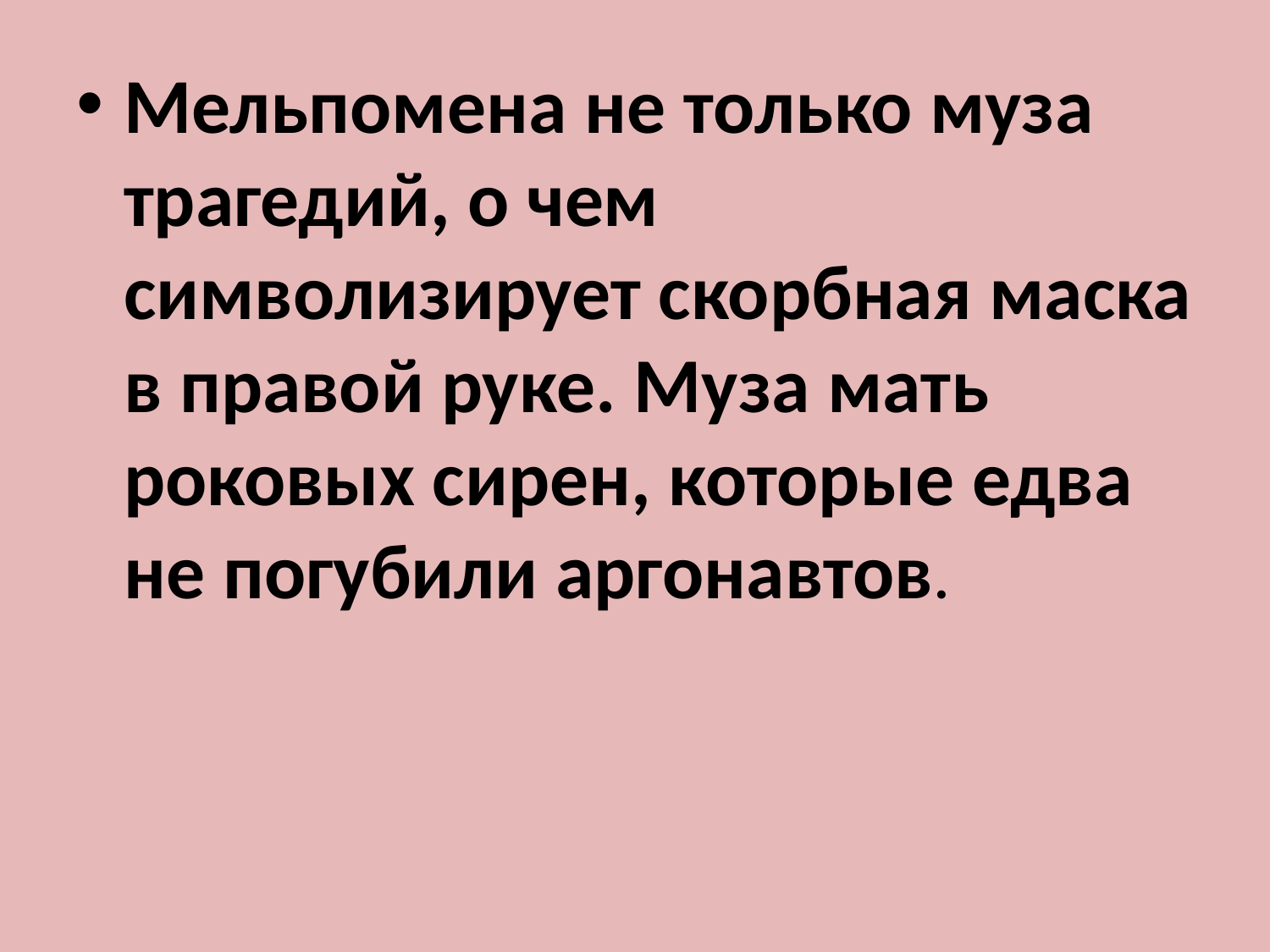

#
Мельпомена не только муза трагедий, о чем символизирует скорбная маска в правой руке. Муза мать роковых сирен, которые едва не погубили аргонавтов.